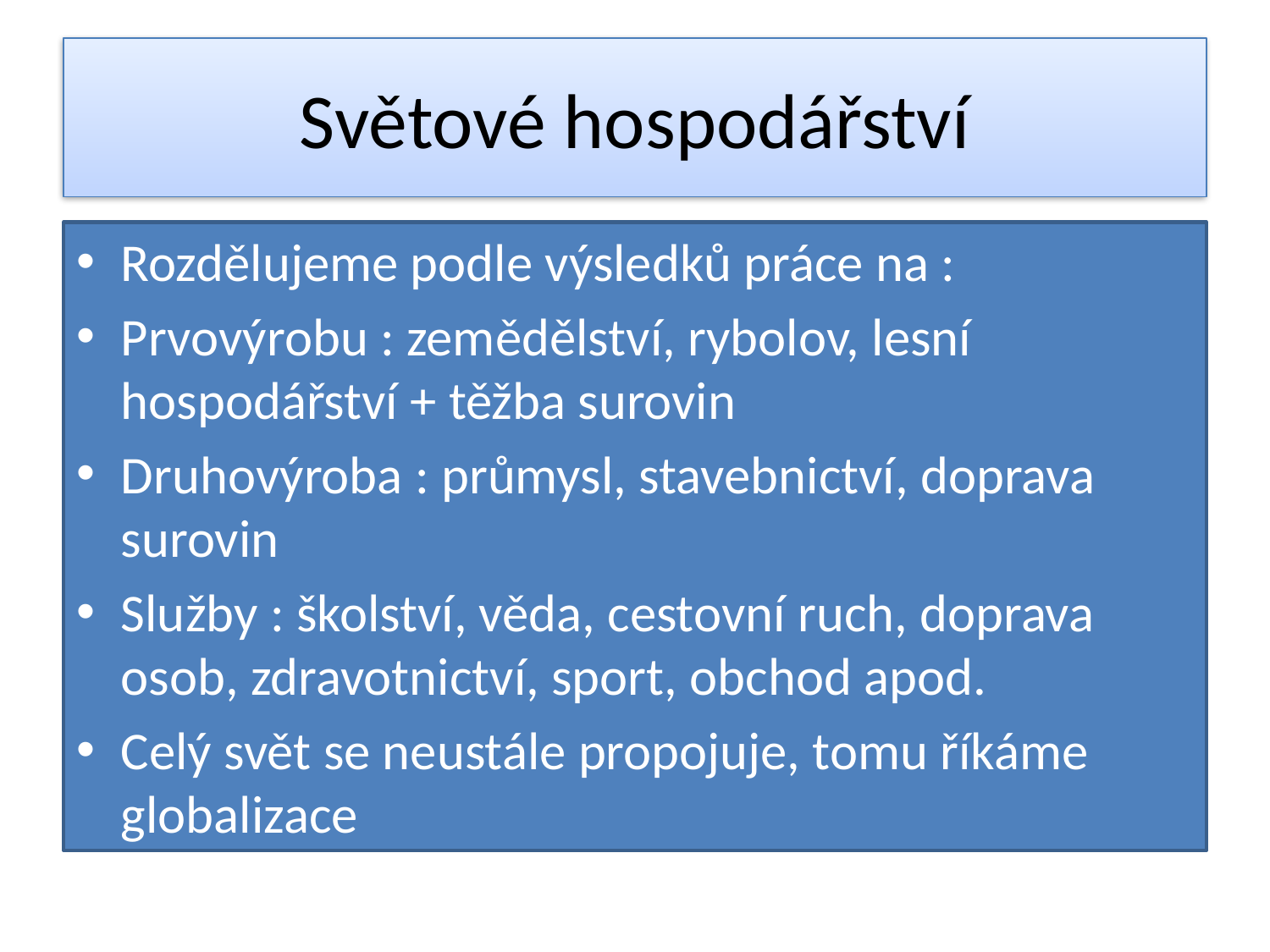

# Světové hospodářství
Rozdělujeme podle výsledků práce na :
Prvovýrobu : zemědělství, rybolov, lesní hospodářství + těžba surovin
Druhovýroba : průmysl, stavebnictví, doprava surovin
Služby : školství, věda, cestovní ruch, doprava osob, zdravotnictví, sport, obchod apod.
Celý svět se neustále propojuje, tomu říkáme globalizace